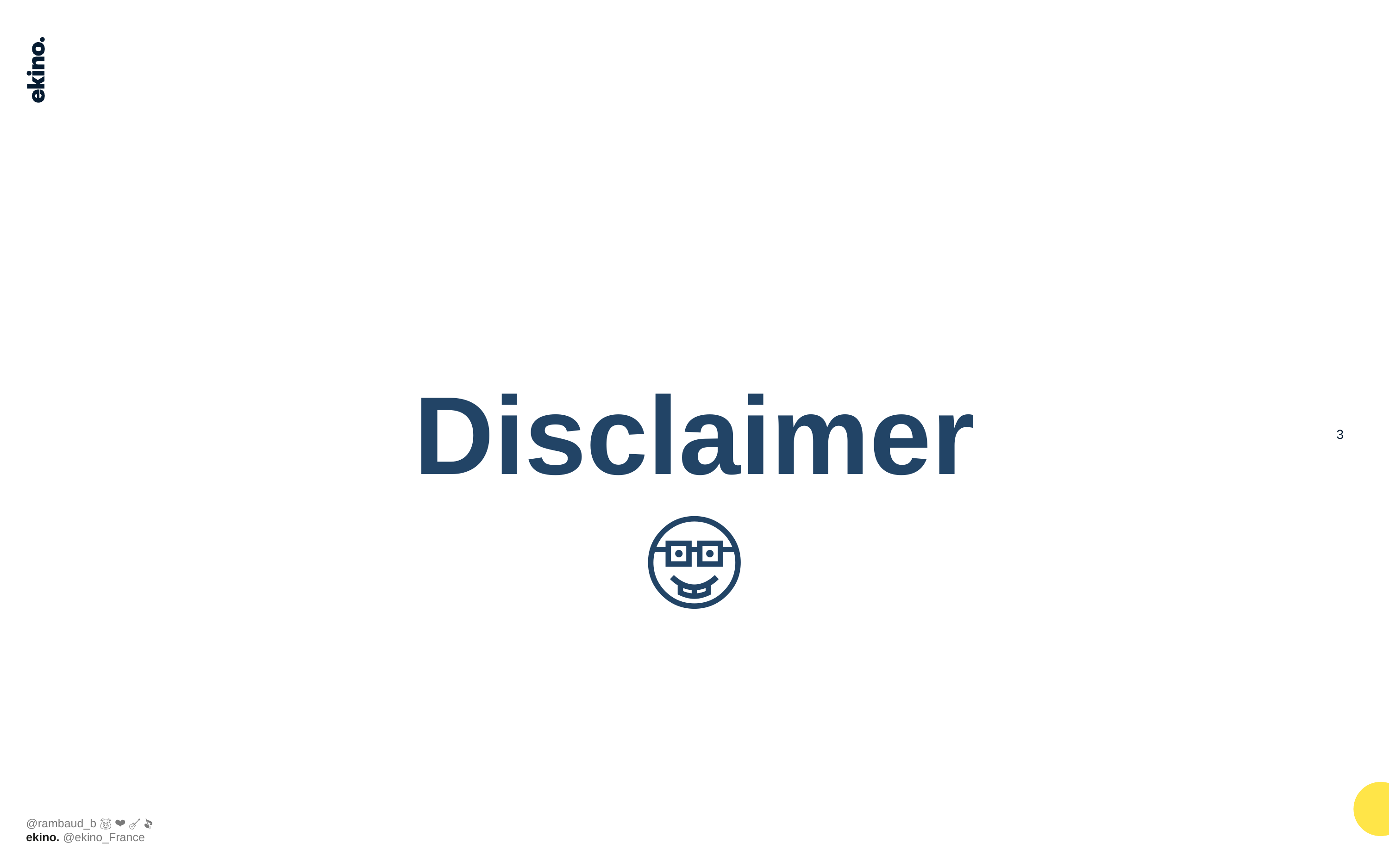

# Disclaimer 🤓
3
@rambaud_b 🐷 ❤️ 🎸 🎵
ekino. @ekino_France